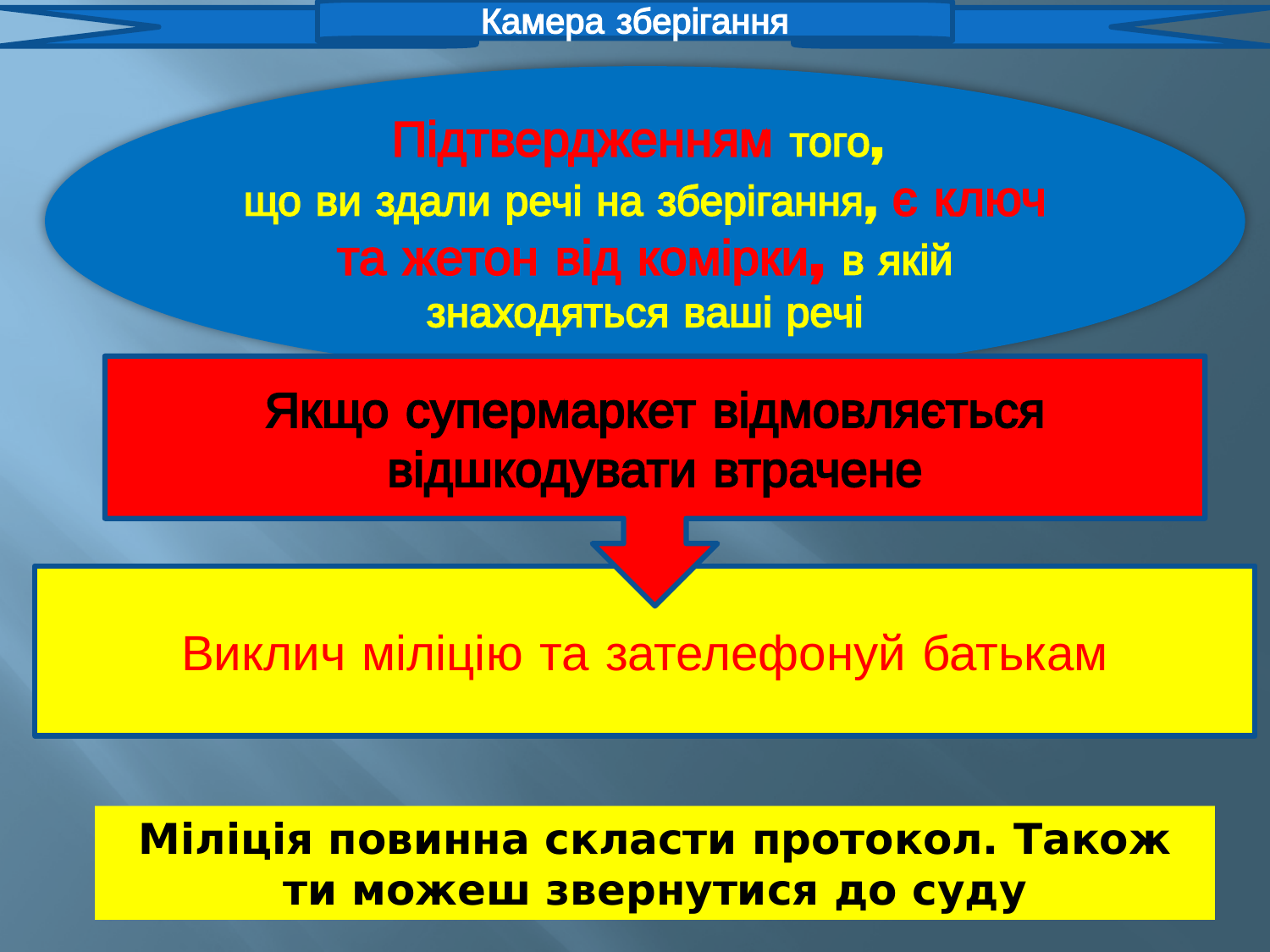

Камера зберігання
Підтвердженням того,
що ви здали речі на зберігання, є ключ та жетон від комірки, в якій знаходяться ваші речі
Якщо супермаркет відмовляється відшкодувати втрачене
Виклич міліцію та зателефонуй батькам
Міліція повинна скласти протокол. Також ти можеш звернутися до суду